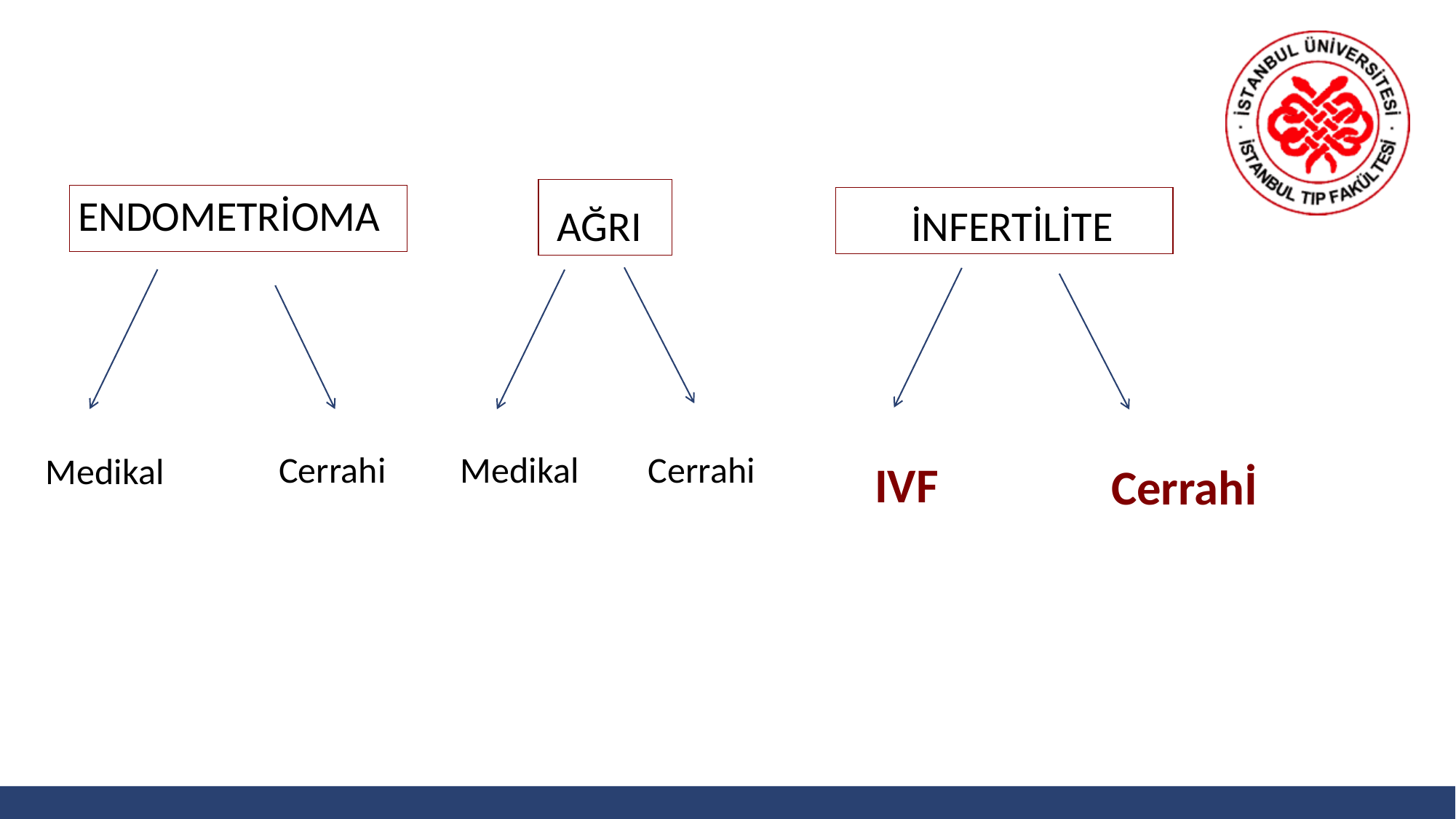

ENDOMETRİOMA

AĞRI
  İNFERTİLİTE
Cerrahi
Medikal
Cerrahi
Medikal
IVF
Cerrahİ